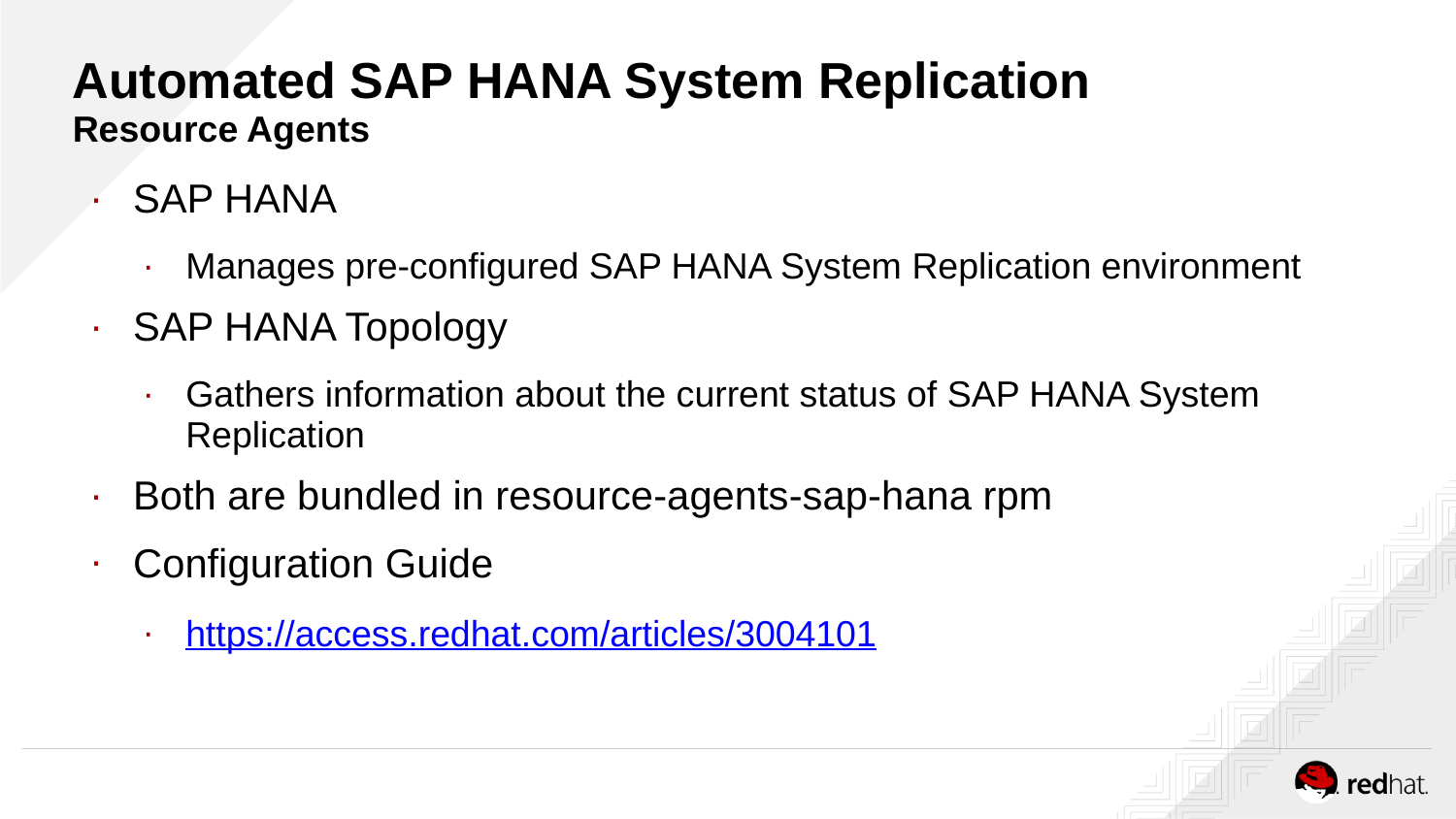

# Automated SAP HANA System Replication
Resource Agents
SAP HANA
Manages pre-configured SAP HANA System Replication environment
SAP HANA Topology
Gathers information about the current status of SAP HANA System Replication
Both are bundled in resource-agents-sap-hana rpm
Configuration Guide
https://access.redhat.com/articles/3004101